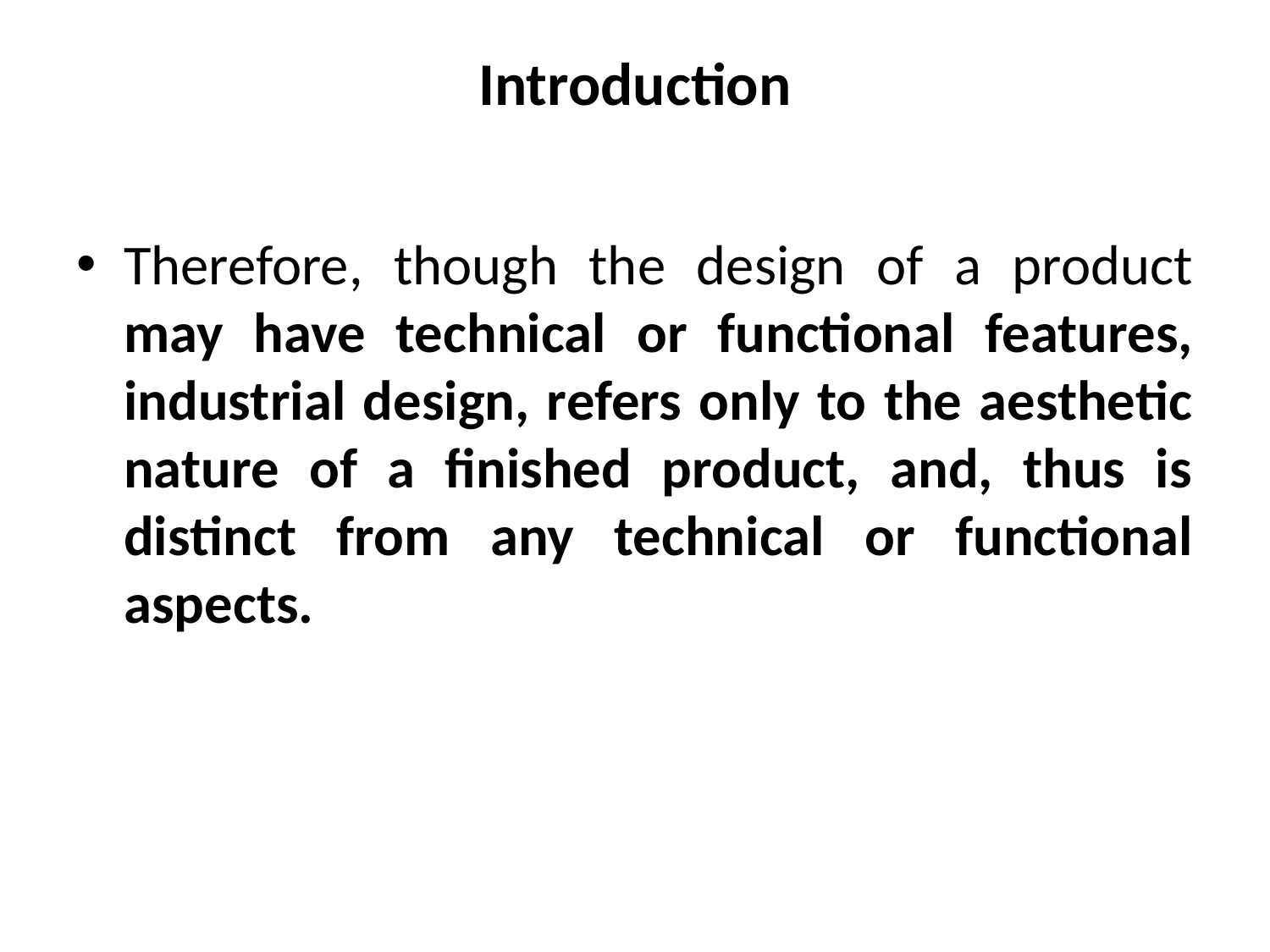

# Introduction
Therefore, though the design of a product may have technical or functional features, industrial design, refers only to the aesthetic nature of a finished product, and, thus is distinct from any technical or functional aspects.